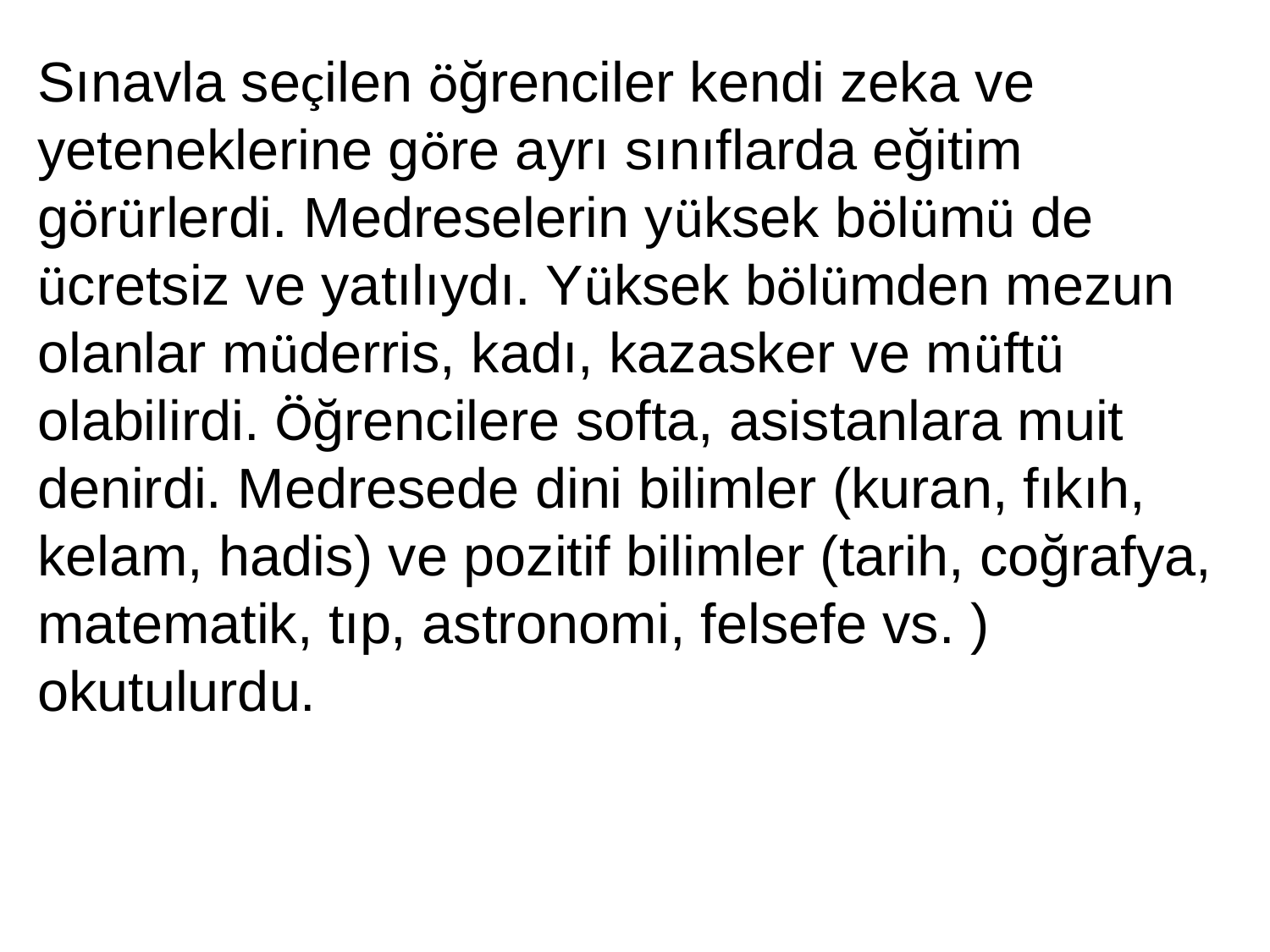

Sınavla seçilen öğrenciler kendi zeka ve yeteneklerine göre ayrı sınıflarda eğitim görürlerdi. Medreselerin yüksek bölümü de ücretsiz ve yatılıydı. Yüksek bölümden mezun olanlar müderris, kadı, kazasker ve müftü olabilirdi. Öğrencilere softa, asistanlara muit denirdi. Medresede dini bilimler (kuran, fıkıh, kelam, hadis) ve pozitif bilimler (tarih, coğrafya, matematik, tıp, astronomi, felsefe vs. ) okutulurdu.